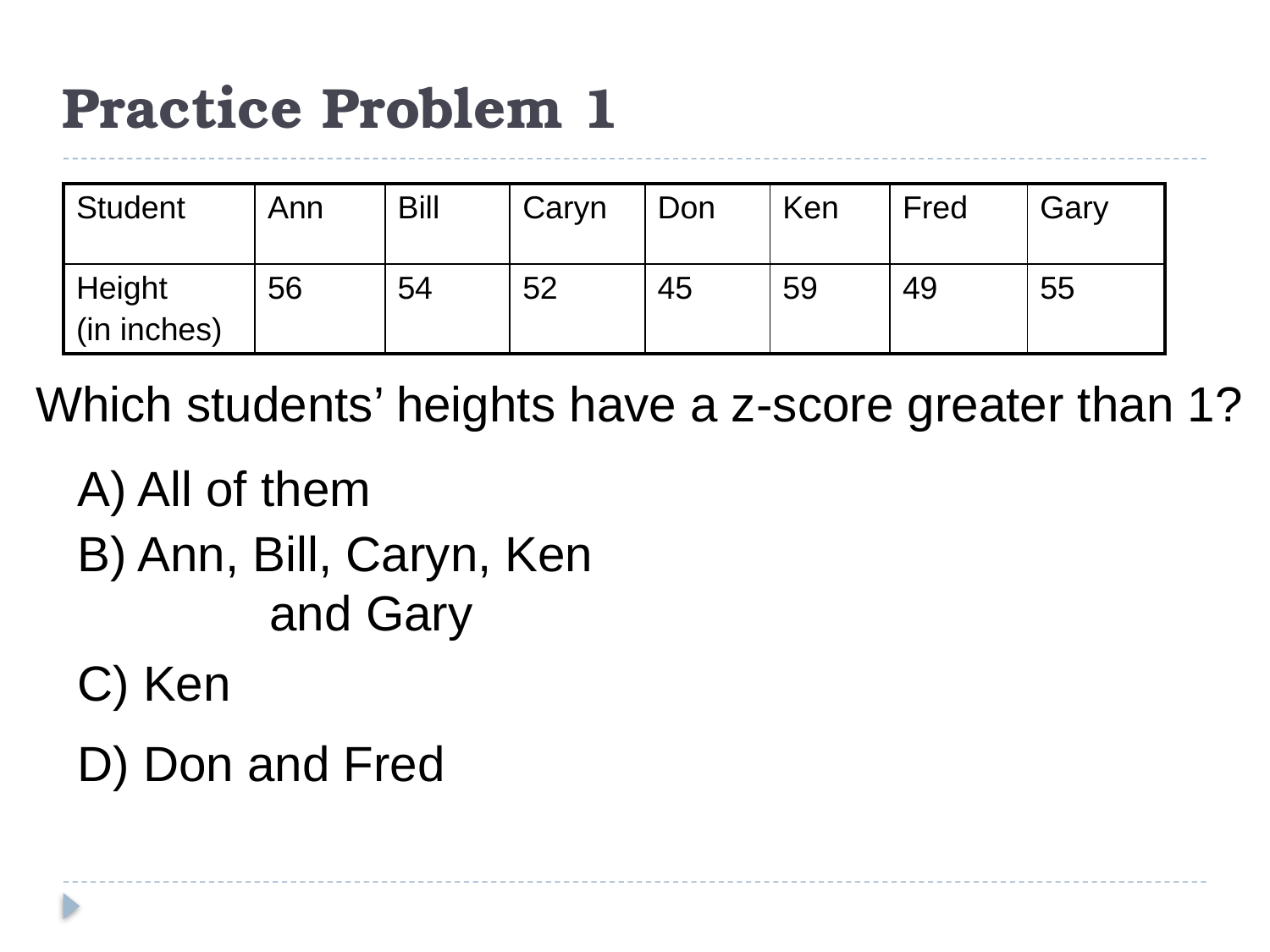

# Practice Problem 1
| Student | Ann | Bill | Caryn | Don | Ken | Fred | Gary |
| --- | --- | --- | --- | --- | --- | --- | --- |
| Height (in inches) | 56 | 54 | 52 | 45 | 59 | 49 | 55 |
Which students’ heights have a z-score greater than 1?

A) All of them
B) Ann, Bill, Caryn, Ken               and Gary
C) Ken
D) Don and Fred